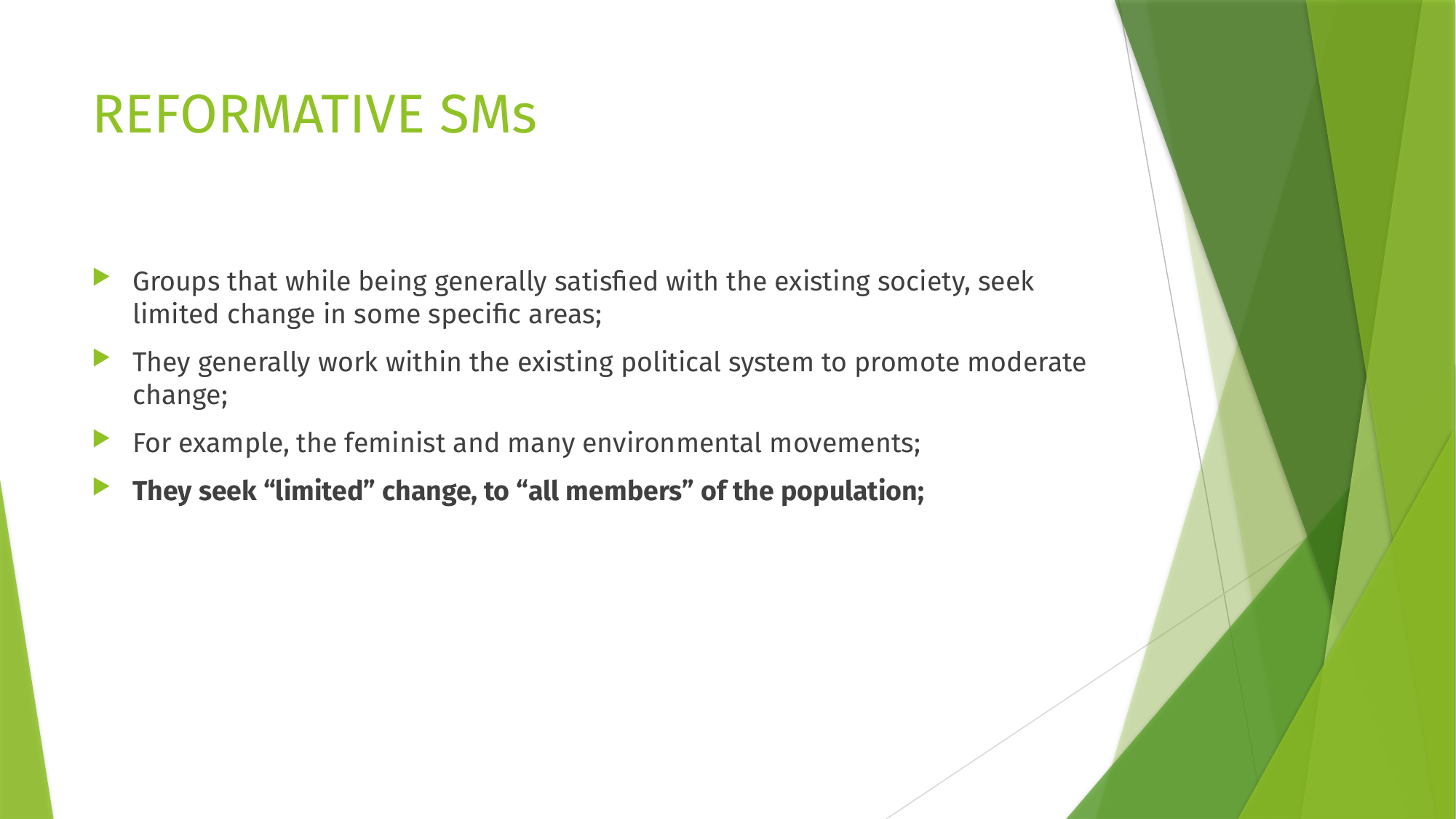

# REFORMATIVE SMs
Groups that while being generally satisfied with the existing society, seek limited change in some specific areas;
They generally work within the existing political system to promote moderate change;
For example, the feminist and many environmental movements;
They seek “limited” change, to “all members” of the population;